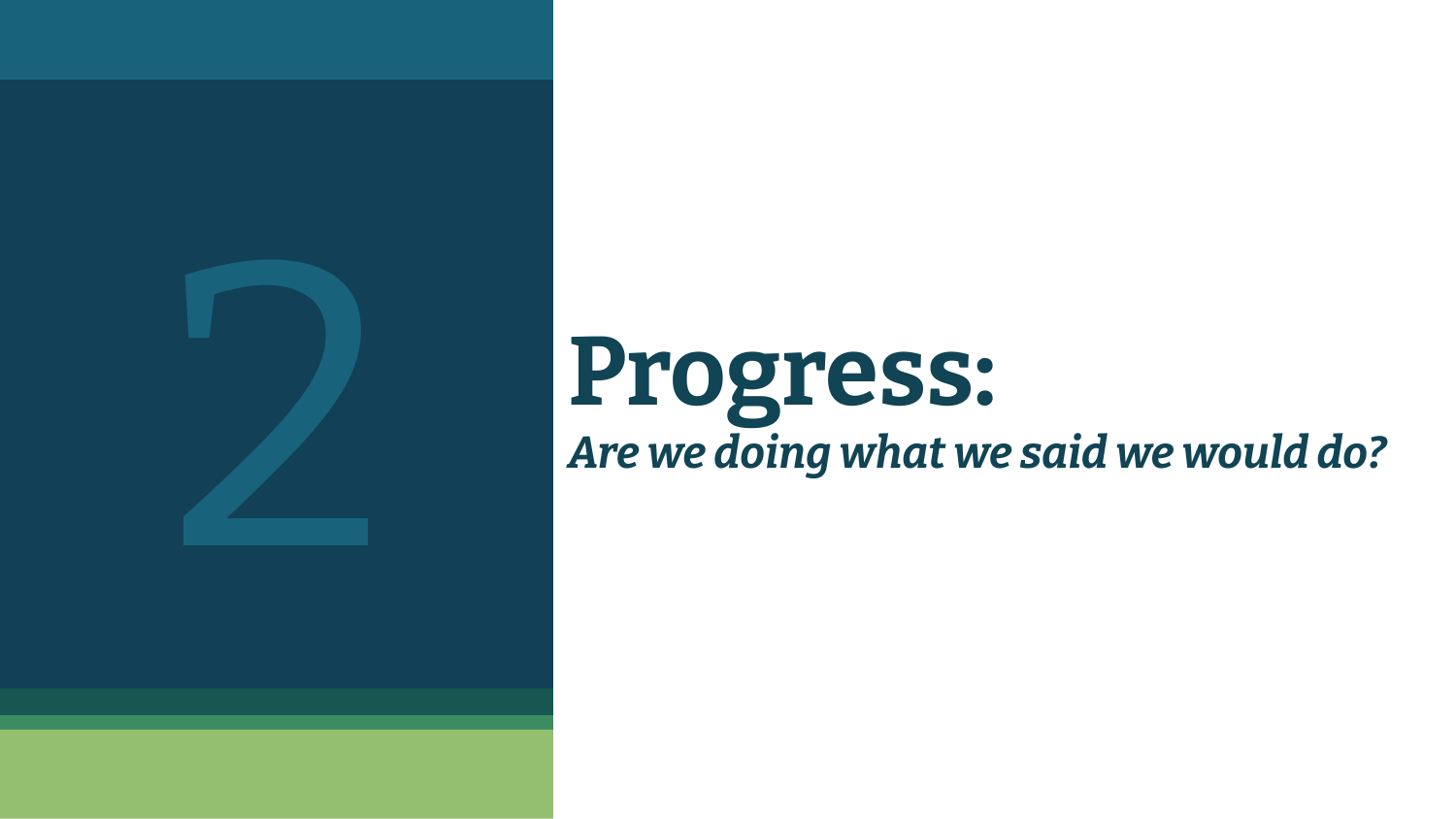

2
# Progress: Are we doing what we said we would do?